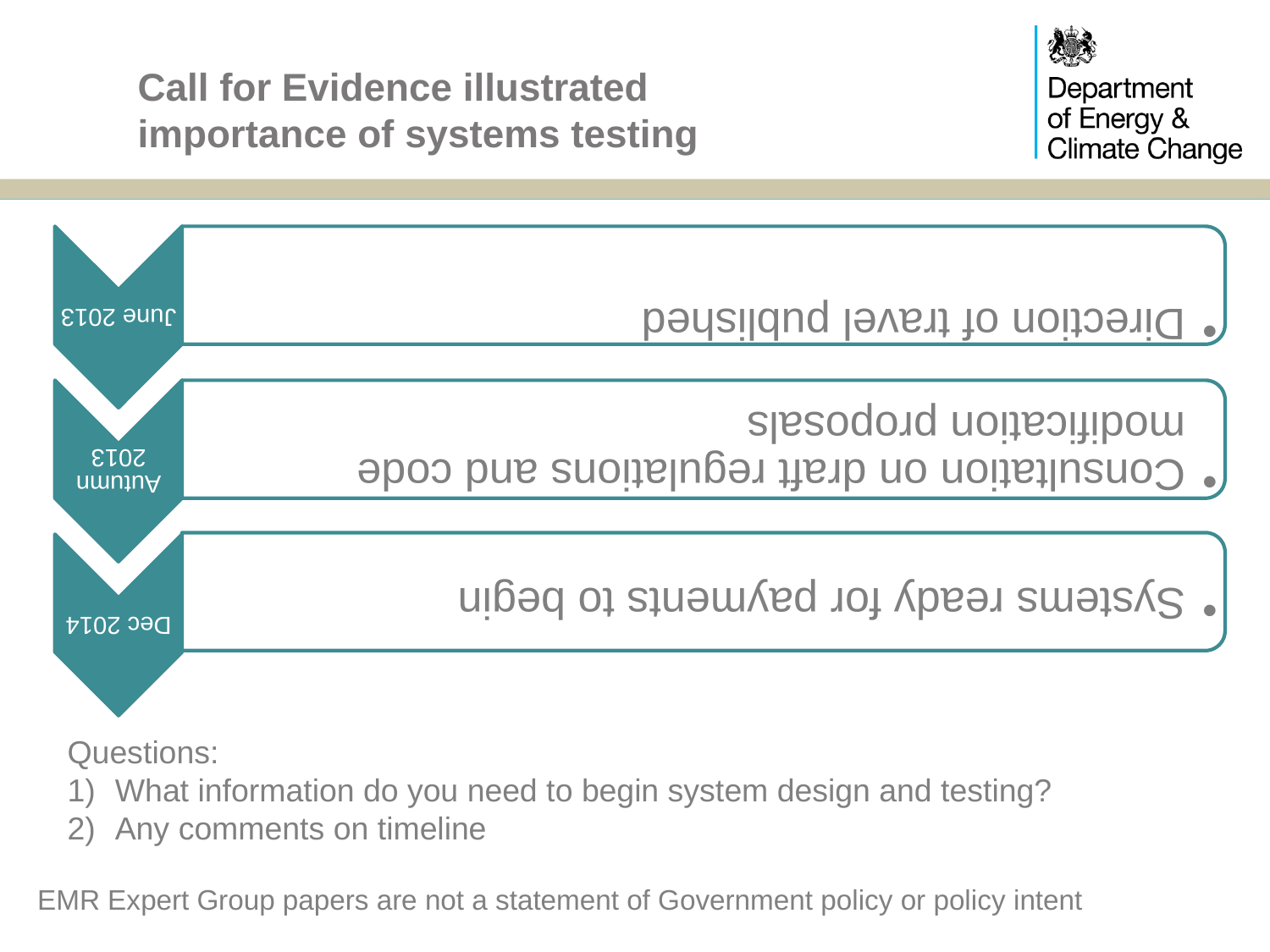

# Call for Evidence illustrated importance of systems testing
June 2013
Direction of travel published

Autumn 2013
Consultation on draft regulations and code modification proposals
Dec 2014
Systems ready for payments to begin
Questions:
What information do you need to begin system design and testing?
Any comments on timeline
EMR Expert Group papers are not a statement of Government policy or policy intent